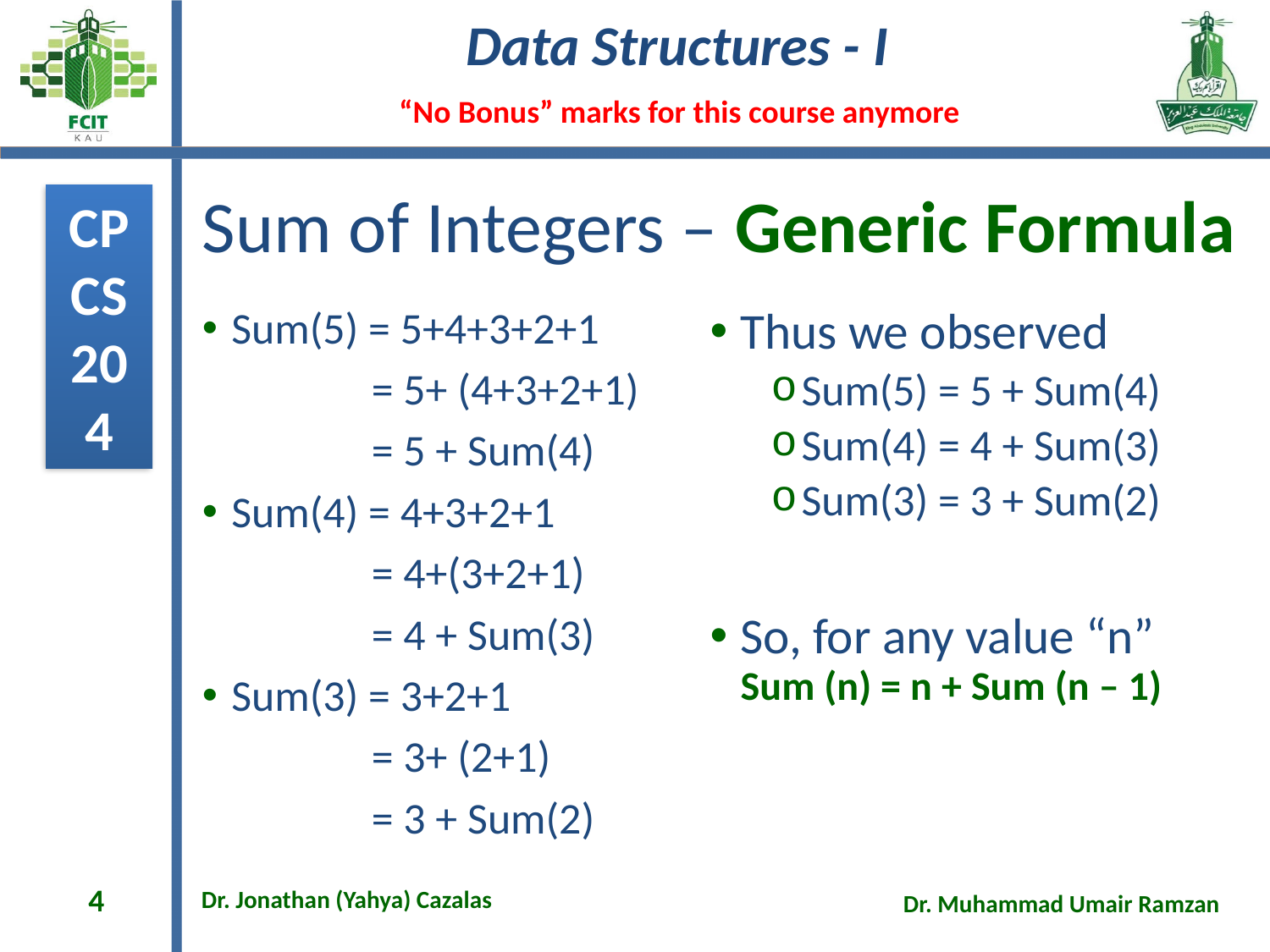

# Sum of Integers – Generic Formula
Sum(5) = 5+4+3+2+1
                 = 5+ (4+3+2+1)
                 = 5 + Sum(4)
Sum(4) = 4+3+2+1
                 = 4+(3+2+1)
                 = 4 + Sum(3)
Sum(3) = 3+2+1
                 = 3+ (2+1)
                 = 3 + Sum(2)
Thus we observed
Sum(5) = 5 + Sum(4)
Sum(4) = 4 + Sum(3)
Sum(3) = 3 + Sum(2)

So, for any value “n” Sum (n) = n + Sum (n – 1)
4